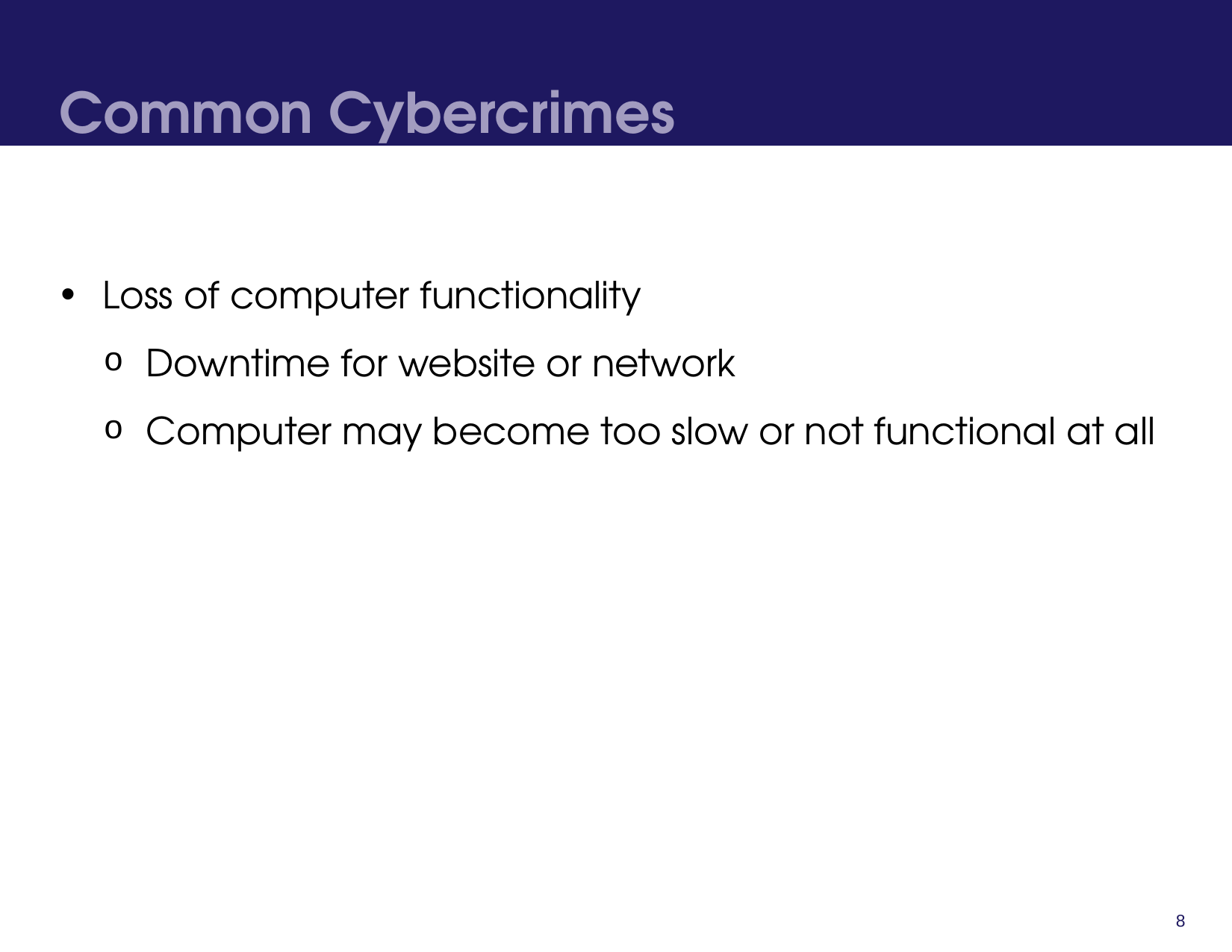

# Common Cybercrimes
Loss of computer functionality
Downtime for website or network
Computer may become too slow or not functional at all
8